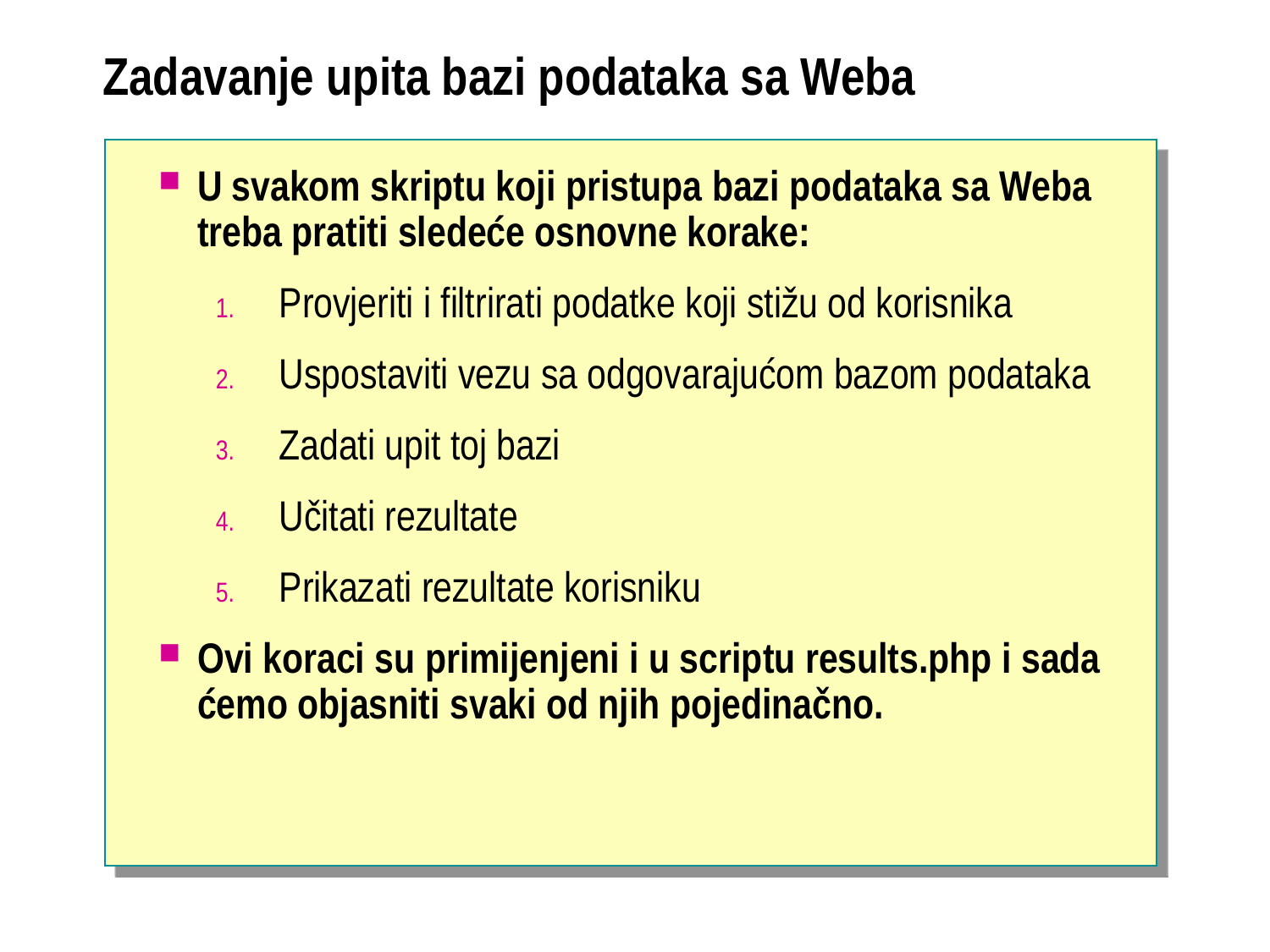

# Zadavanje upita bazi podataka sa Weba
U svakom skriptu koji pristupa bazi podataka sa Weba treba pratiti sledeće osnovne korake:
Provjeriti i filtrirati podatke koji stižu od korisnika
Uspostaviti vezu sa odgovarajućom bazom podataka
Zadati upit toj bazi
Učitati rezultate
Prikazati rezultate korisniku
Ovi koraci su primijenjeni i u scriptu results.php i sada ćemo objasniti svaki od njih pojedinačno.